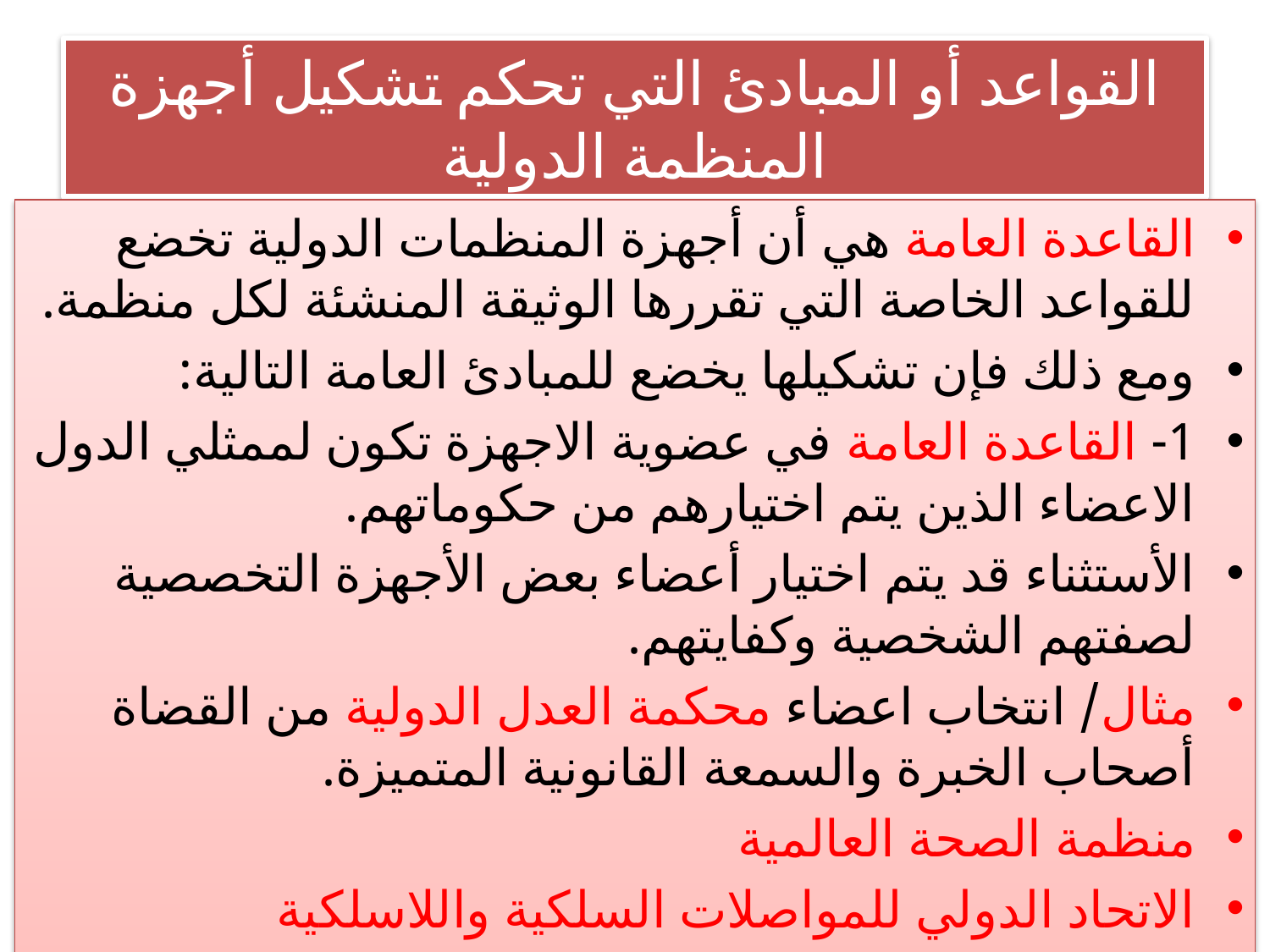

# القواعد أو المبادئ التي تحكم تشكيل أجهزة المنظمة الدولية
القاعدة العامة هي أن أجهزة المنظمات الدولية تخضع للقواعد الخاصة التي تقررها الوثيقة المنشئة لكل منظمة.
ومع ذلك فإن تشكيلها يخضع للمبادئ العامة التالية:
1- القاعدة العامة في عضوية الاجهزة تكون لممثلي الدول الاعضاء الذين يتم اختيارهم من حكوماتهم.
الأستثناء قد يتم اختيار أعضاء بعض الأجهزة التخصصية لصفتهم الشخصية وكفايتهم.
مثال/ انتخاب اعضاء محكمة العدل الدولية من القضاة أصحاب الخبرة والسمعة القانونية المتميزة.
منظمة الصحة العالمية
الاتحاد الدولي للمواصلات السلكية واللاسلكية